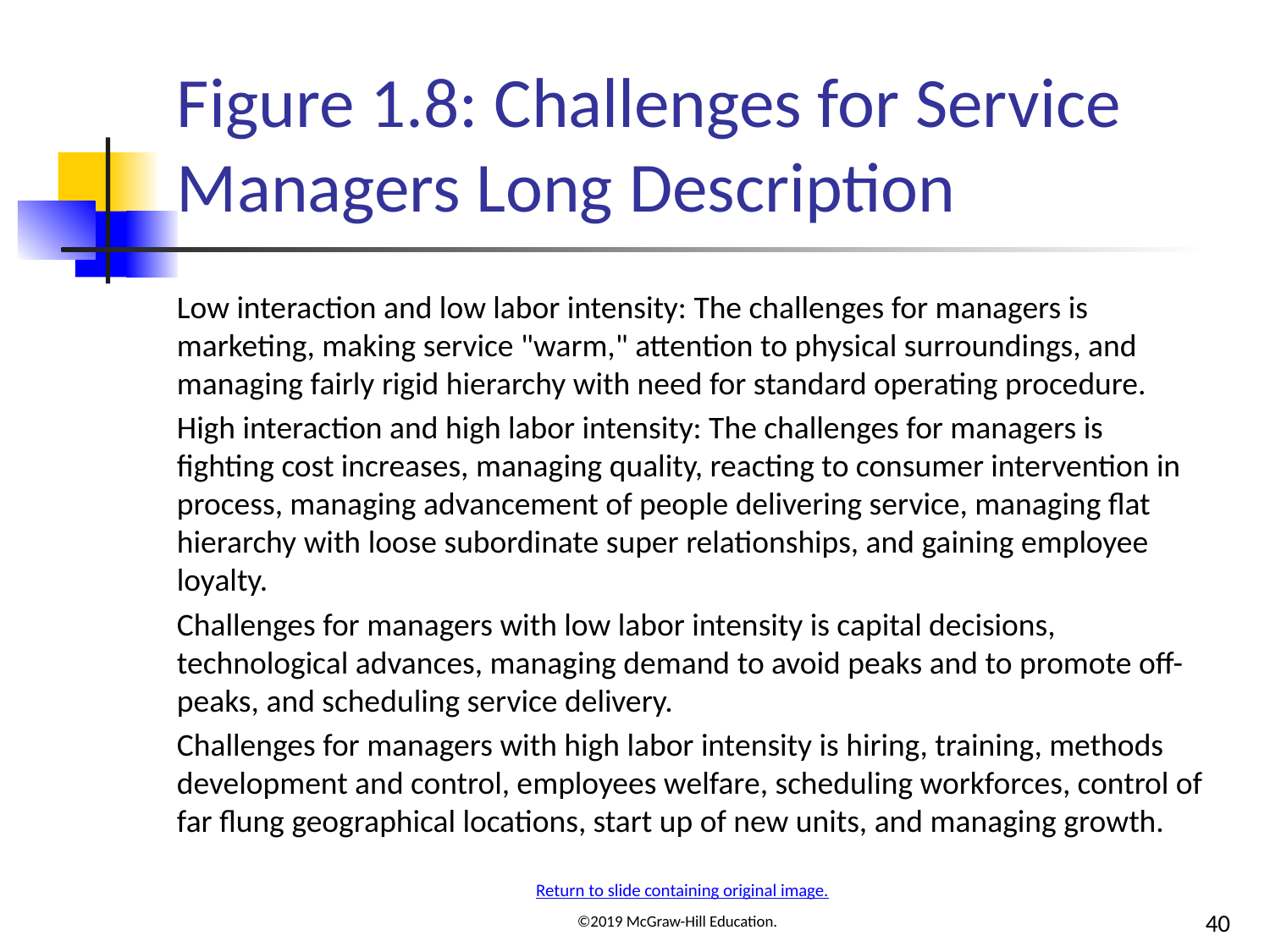

# Figure 1.8: Challenges for Service Managers Long Description
Low interaction and low labor intensity: The challenges for managers is marketing, making service "warm," attention to physical surroundings, and managing fairly rigid hierarchy with need for standard operating procedure.
High interaction and high labor intensity: The challenges for managers is fighting cost increases, managing quality, reacting to consumer intervention in process, managing advancement of people delivering service, managing flat hierarchy with loose subordinate super relationships, and gaining employee loyalty.
Challenges for managers with low labor intensity is capital decisions, technological advances, managing demand to avoid peaks and to promote off-peaks, and scheduling service delivery.
Challenges for managers with high labor intensity is hiring, training, methods development and control, employees welfare, scheduling workforces, control of far flung geographical locations, start up of new units, and managing growth.
Return to slide containing original image.